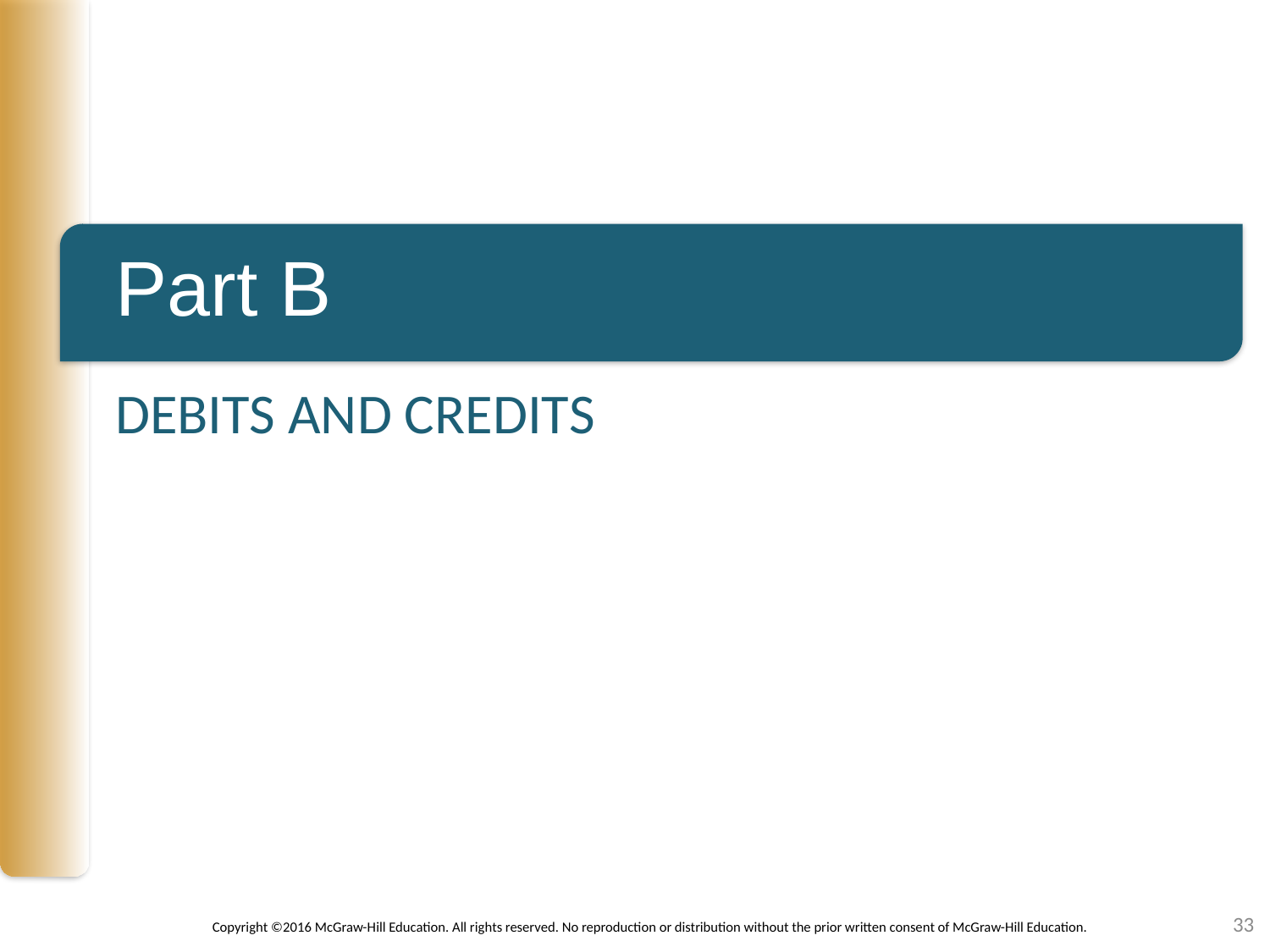

# Part B
DEBITS AND CREDITS
33
Copyright ©2016 McGraw-Hill Education. All rights reserved. No reproduction or distribution without the prior written consent of McGraw-Hill Education.